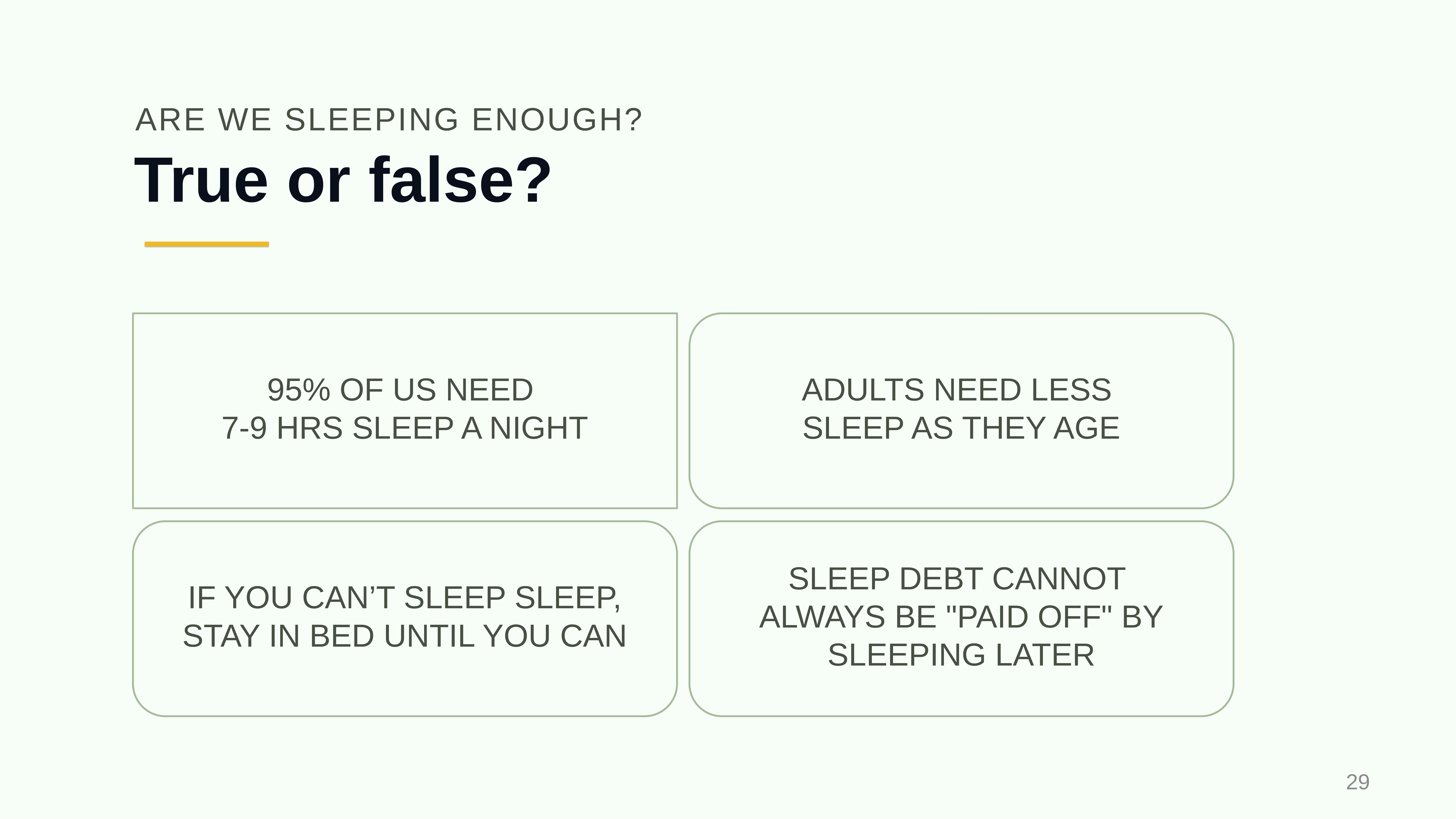

ARE WE SLEEPING ENOUGH?
# True or false?

95% OF US NEED
7-9 HRS SLEEP A NIGHT
ADULTS NEED LESS
SLEEP AS THEY AGE
IF YOU CAN’T SLEEP SLEEP, STAY IN BED UNTIL YOU CAN
SLEEP DEBT CANNOT
ALWAYS BE "PAID OFF" BY SLEEPING LATER
29